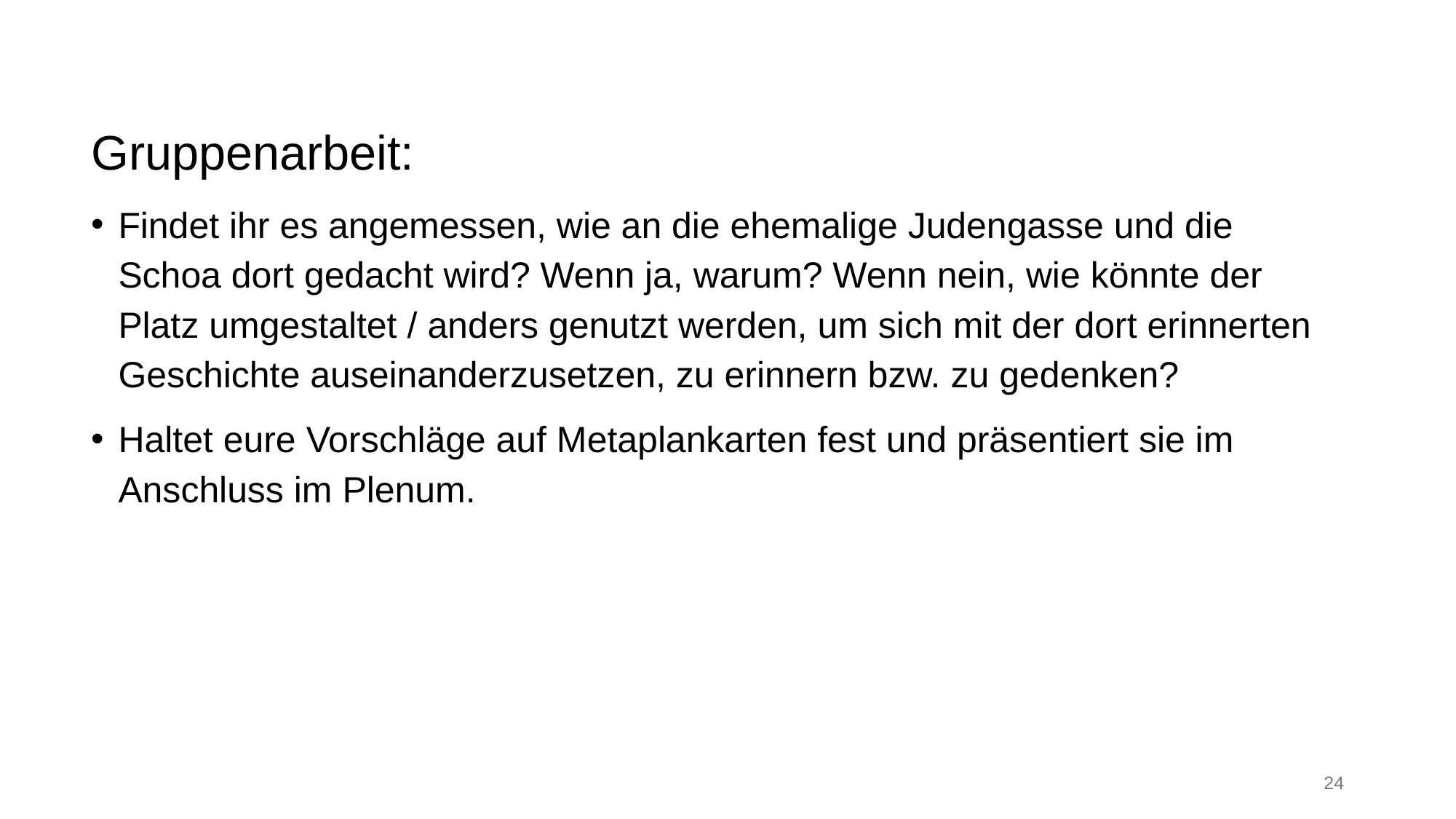

Gruppenarbeit:
Findet ihr es angemessen, wie an die ehemalige Judengasse und die Schoa dort gedacht wird? Wenn ja, warum? Wenn nein, wie könnte der Platz umgestaltet / anders genutzt werden, um sich mit der dort erinnerten Geschichte auseinanderzusetzen, zu erinnern bzw. zu gedenken?
Haltet eure Vorschläge auf Metaplankarten fest und präsentiert sie im Anschluss im Plenum.

24